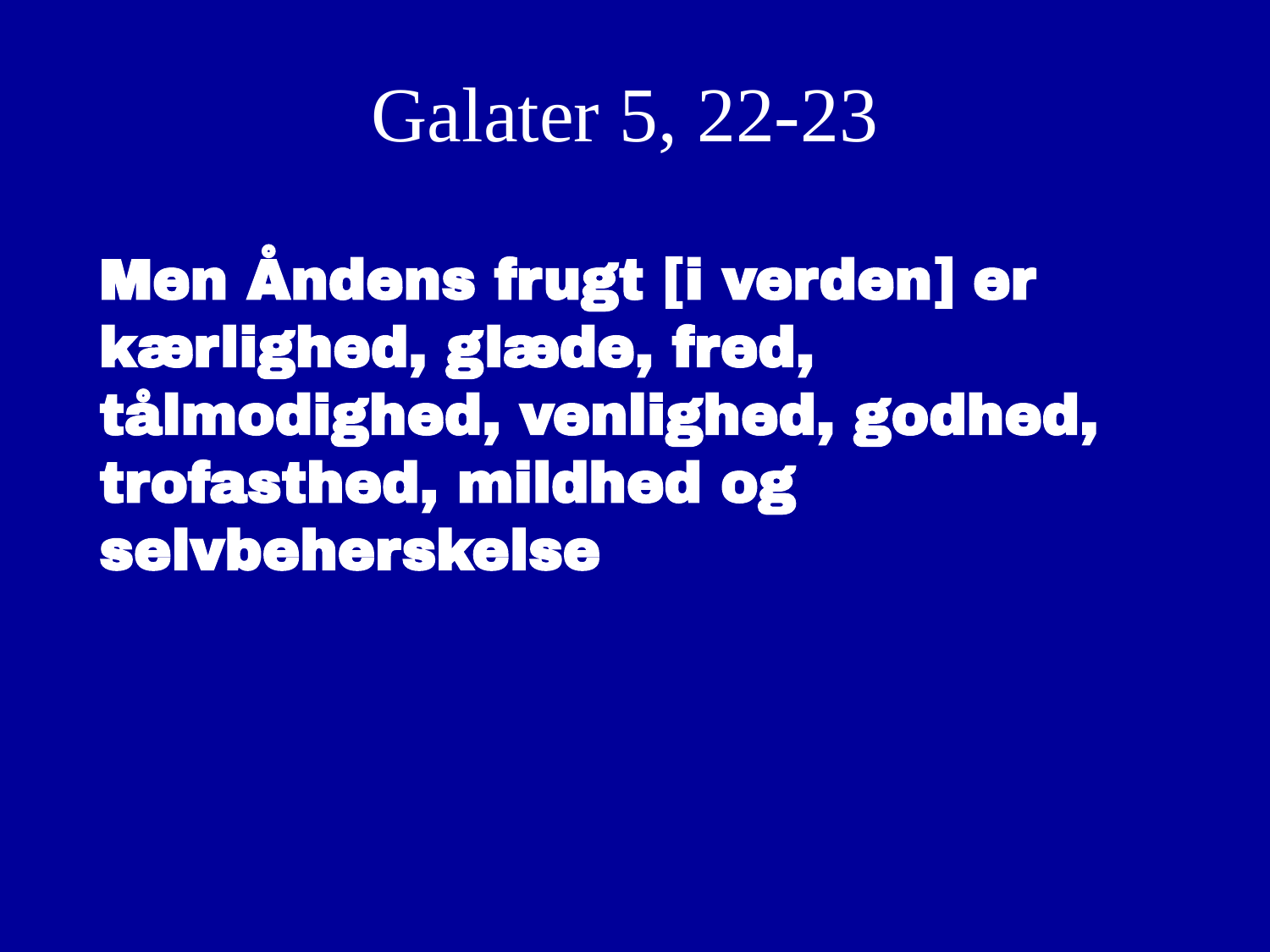

Galater 5, 22-23
Men Åndens frugt [i verden] er kærlighed, glæde, fred, tålmodighed, venlighed, godhed, trofasthed, mildhed og selvbeherskelse